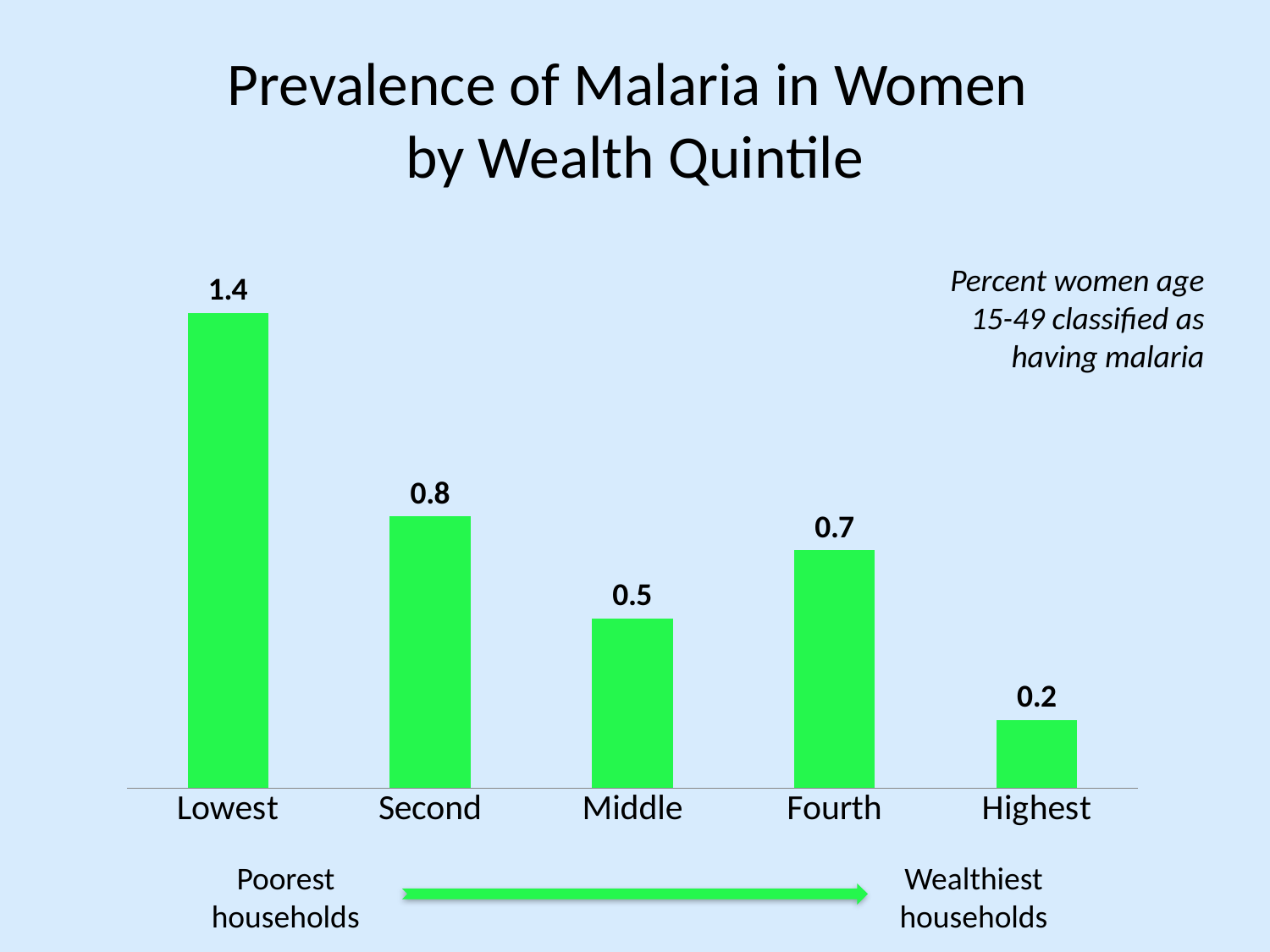

# Prevalence of Malaria in Women by Wealth Quintile

### Chart

| Category |  |
|---|---|
| Lowest | 1.4 |
| Second | 0.8 |
| Middle | 0.5 |
| Fourth | 0.7000000000000004 |
| Highest | 0.2 |
Percent women age 15-49 classified as having malaria
Poorest households
Wealthiest households